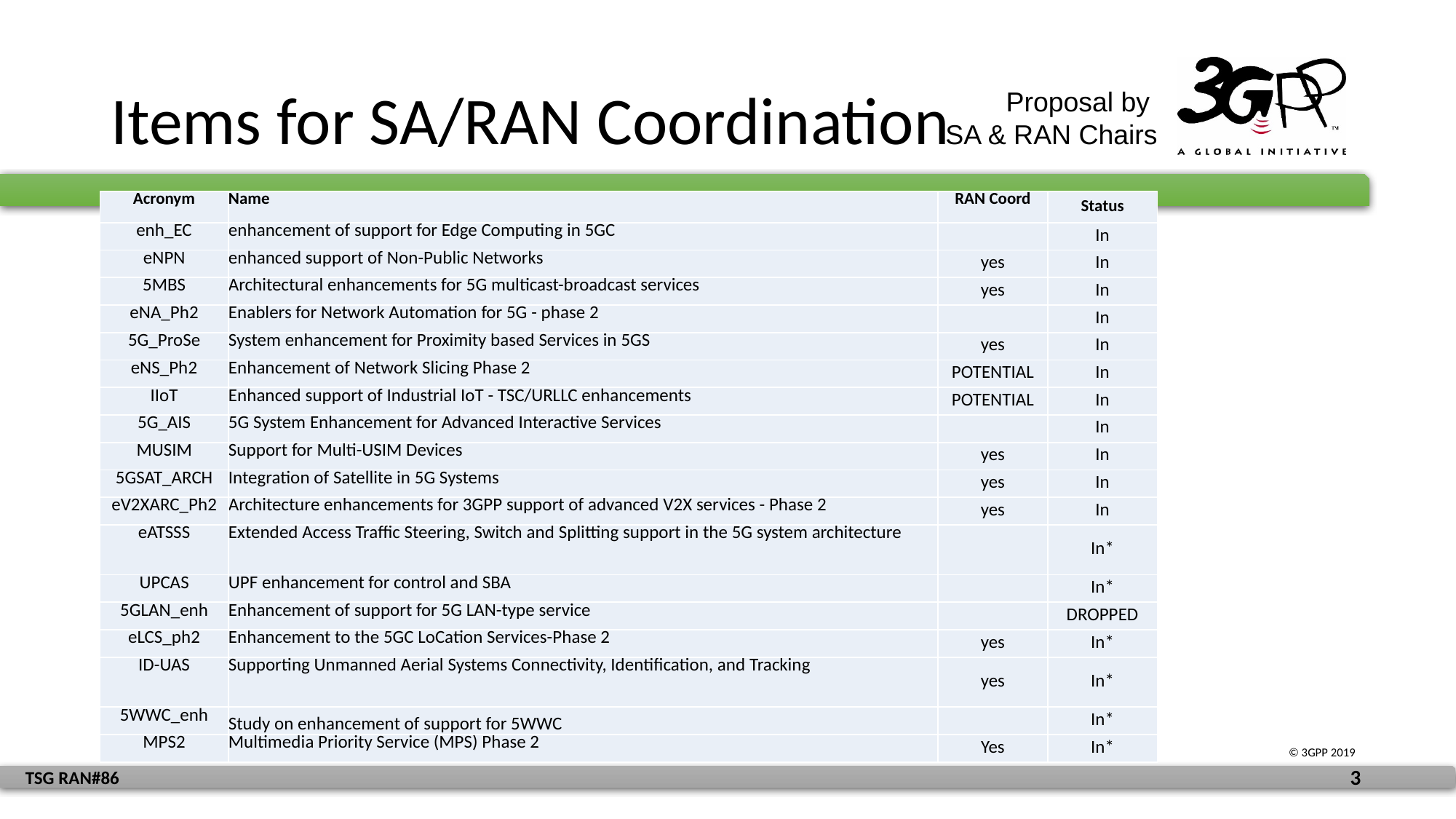

# Items for SA/RAN Coordination
Proposal by
SA & RAN Chairs
| Acronym | Name | RAN Coord | Status |
| --- | --- | --- | --- |
| enh\_EC | enhancement of support for Edge Computing in 5GC |  | In |
| eNPN | enhanced support of Non-Public Networks | yes | In |
| 5MBS | Architectural enhancements for 5G multicast-broadcast services | yes | In |
| eNA\_Ph2 | Enablers for Network Automation for 5G - phase 2 |  | In |
| 5G\_ProSe | System enhancement for Proximity based Services in 5GS | yes | In |
| eNS\_Ph2 | Enhancement of Network Slicing Phase 2 | POTENTIAL | In |
| IIoT | Enhanced support of Industrial IoT - TSC/URLLC enhancements | POTENTIAL | In |
| 5G\_AIS | 5G System Enhancement for Advanced Interactive Services |  | In |
| MUSIM | Support for Multi-USIM Devices | yes | In |
| 5GSAT\_ARCH | Integration of Satellite in 5G Systems | yes | In |
| eV2XARC\_Ph2 | Architecture enhancements for 3GPP support of advanced V2X services - Phase 2 | yes | In |
| eATSSS | Extended Access Traffic Steering, Switch and Splitting support in the 5G system architecture |  | In\* |
| UPCAS | UPF enhancement for control and SBA |  | In\* |
| 5GLAN\_enh | Enhancement of support for 5G LAN-type service |  | DROPPED |
| eLCS\_ph2 | Enhancement to the 5GC LoCation Services-Phase 2 | yes | In\* |
| ID-UAS | Supporting Unmanned Aerial Systems Connectivity, Identification, and Tracking | yes | In\* |
| 5WWC\_enh | Study on enhancement of support for 5WWC |  | In\* |
| MPS2 | Multimedia Priority Service (MPS) Phase 2 | Yes | In\* |